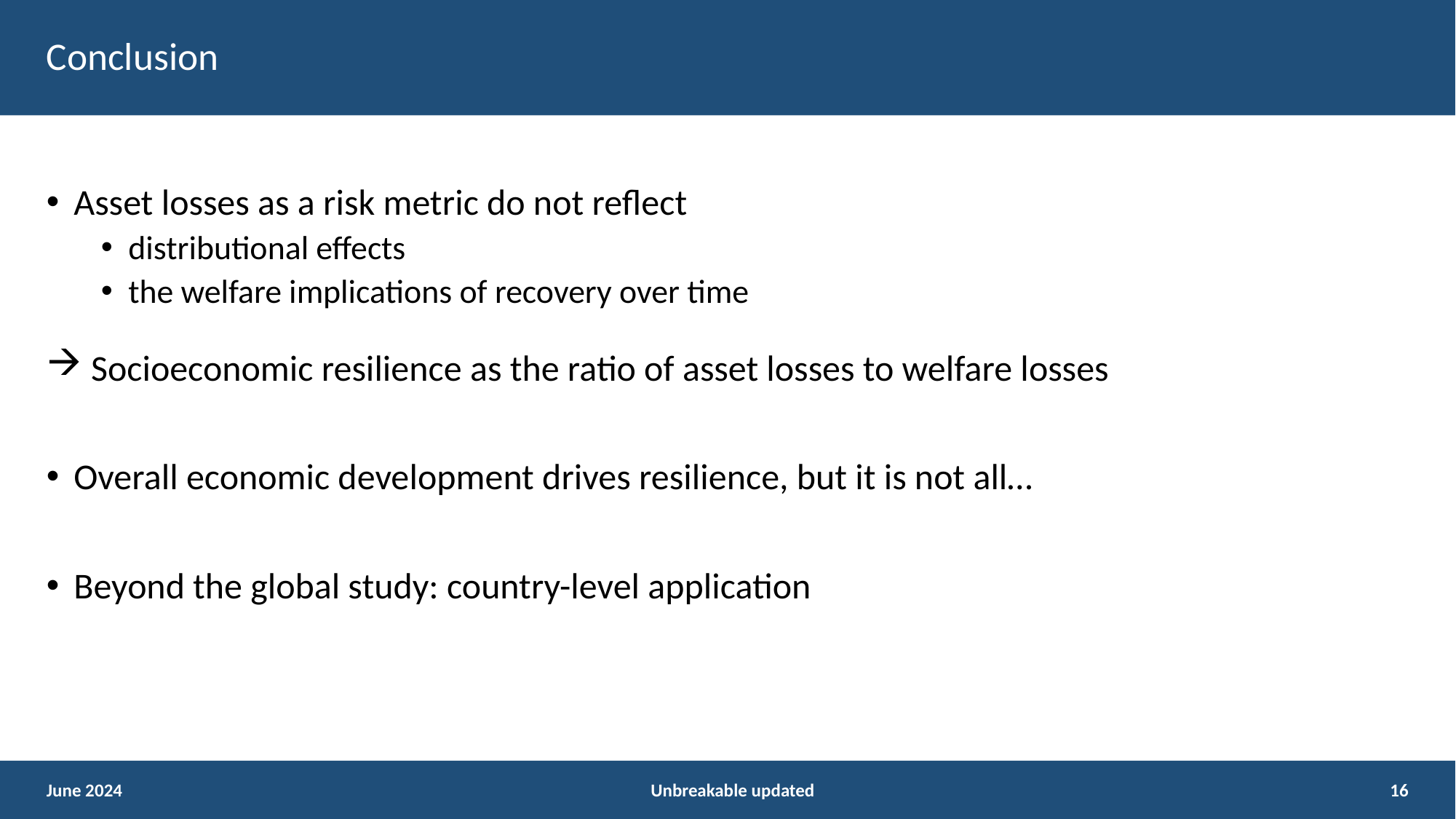

# Conclusion
Asset losses as a risk metric do not reflect
distributional effects
the welfare implications of recovery over time

 Socioeconomic resilience as the ratio of asset losses to welfare losses

Overall economic development drives resilience, but it is not all…

Beyond the global study: country-level application

June 2024
Unbreakable updated
16